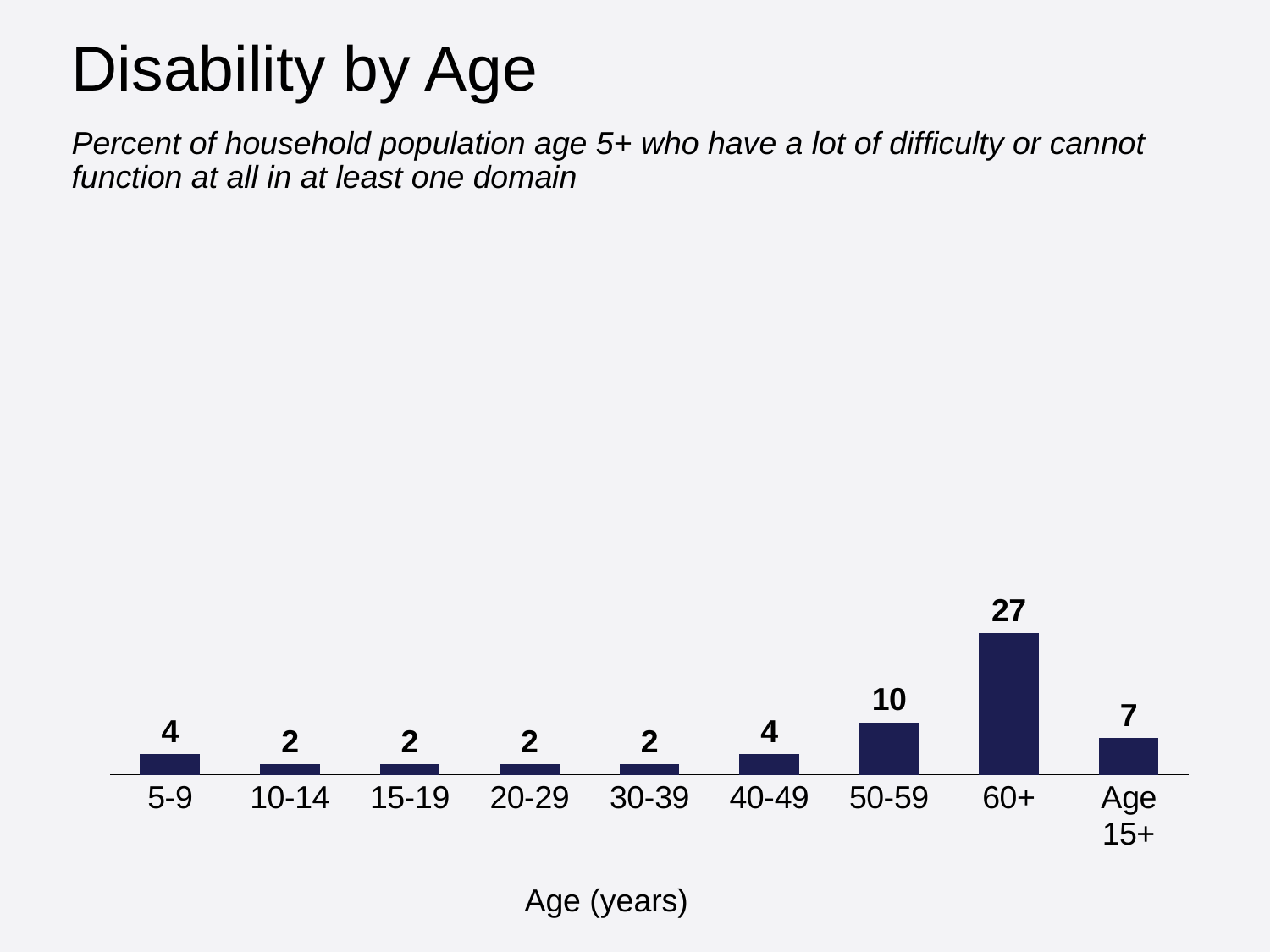

# Disability by Age
Percent of household population age 5+ who have a lot of difficulty or cannot function at all in at least one domain

### Chart

| Category | Series 1 |
|---|---|
| 5-9 | 4.0 |
| 10-14 | 2.0 |
| 15-19 | 2.0 |
| 20-29 | 2.0 |
| 30-39 | 2.0 |
| 40-49 | 4.0 |
| 50-59 | 10.0 |
| 60+ | 27.0 |
| Age 15+ | 7.0 |
Age (years)